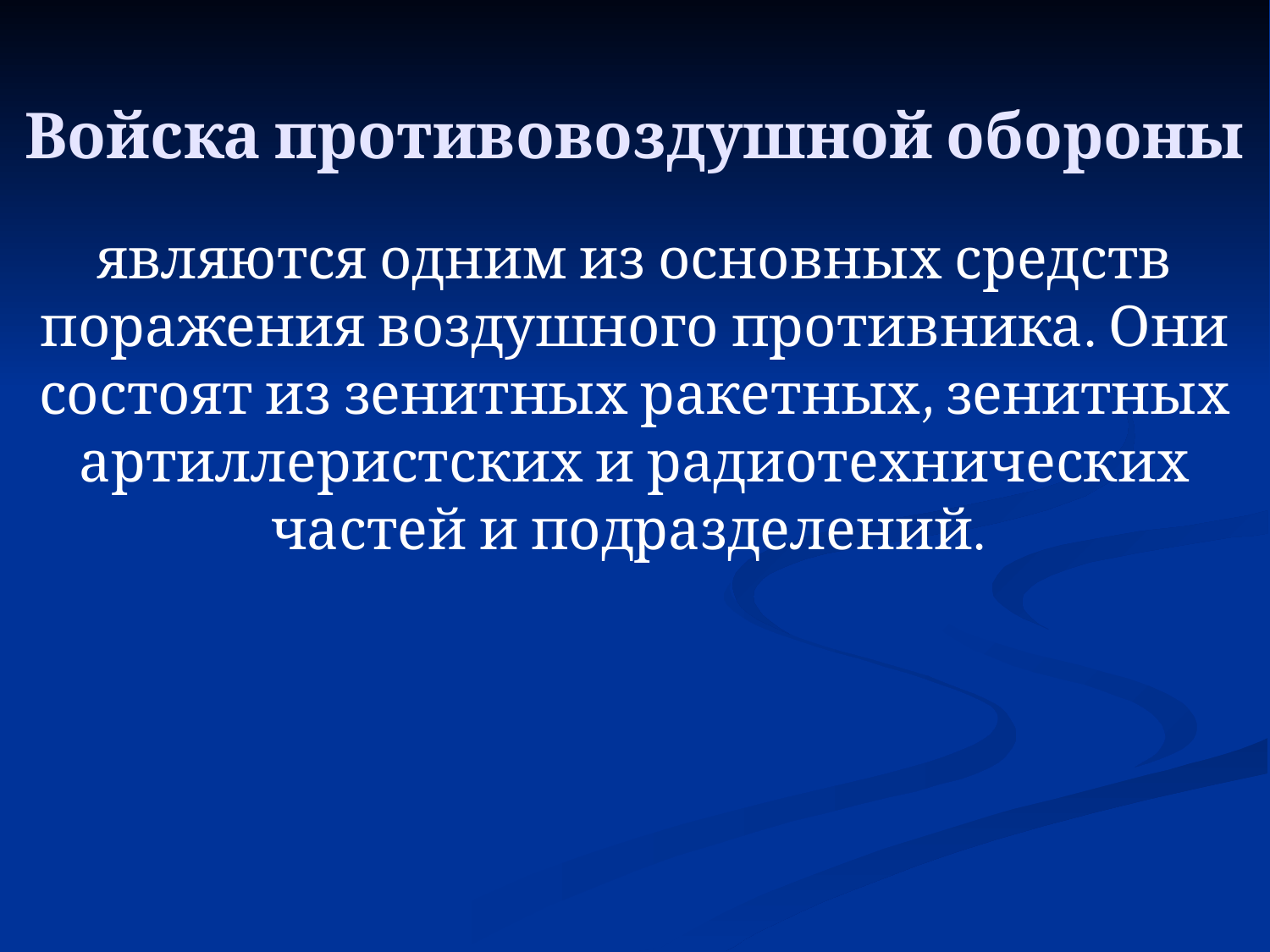

# Войска противовоздушной обороны
являются одним из основных средств поражения воздушного противника. Они состоят из зенитных ракетных, зенитных артиллеристских и радиотехнических частей и подразделений.